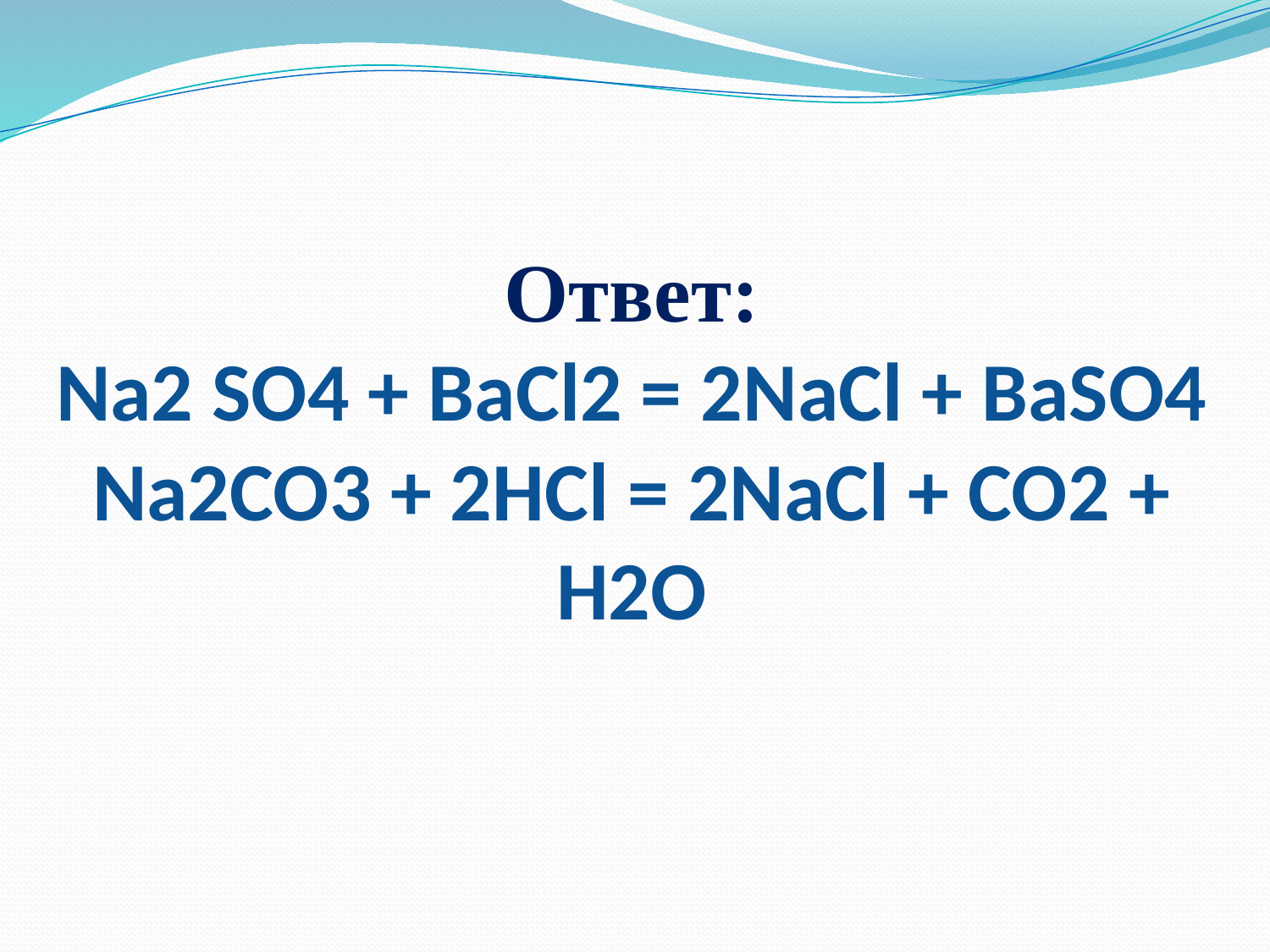

# Ответ: Na2 SO4 + BaCl2 = 2NaCl + BaSO4 Na2CO3 + 2HCl = 2NaCl + CO2 + H2O